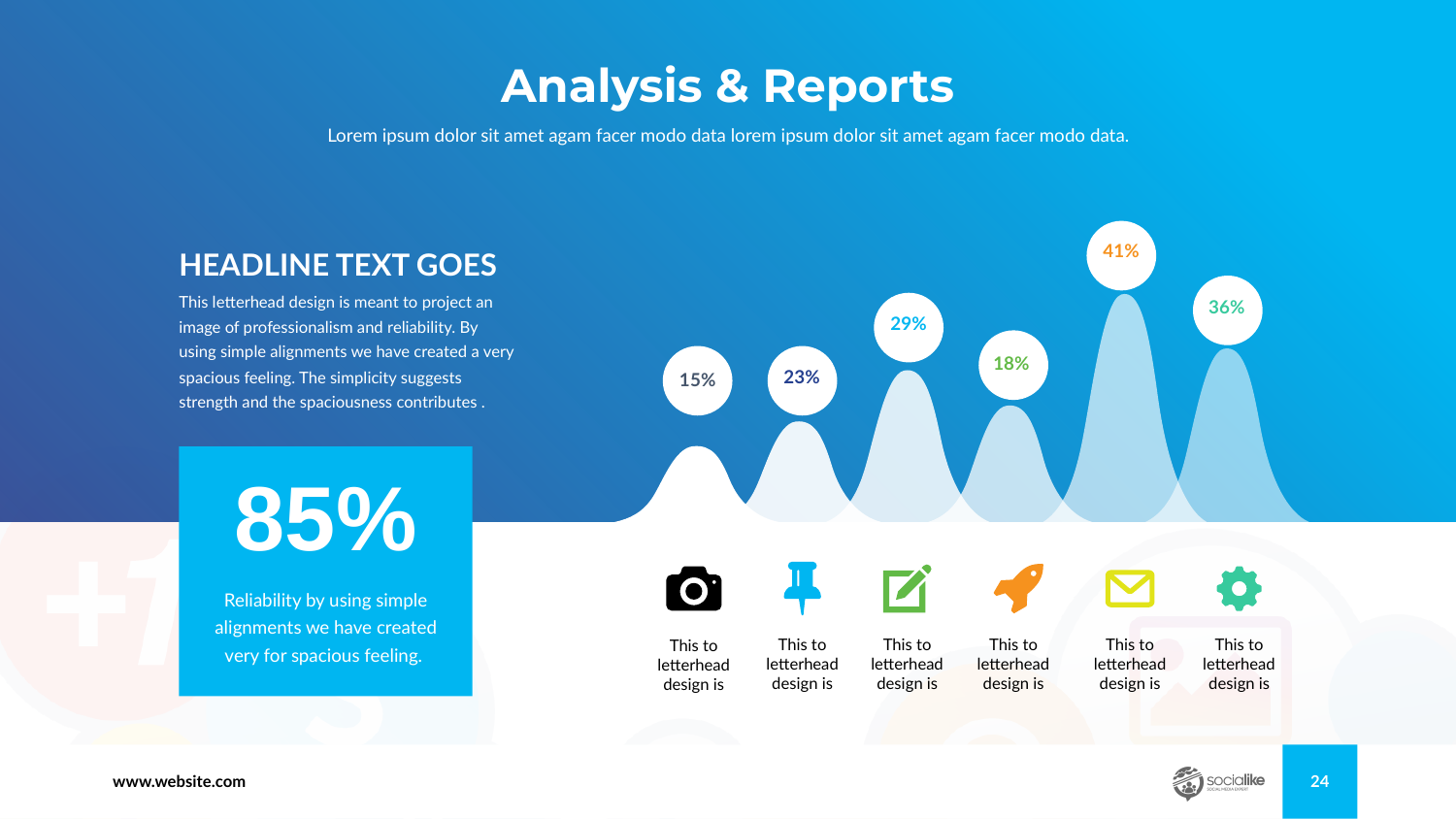

# Analysis & Reports
Lorem ipsum dolor sit amet agam facer modo data lorem ipsum dolor sit amet agam facer modo data.

41%
HEADLINE TEXT GOES

This letterhead design is meant to project an image of professionalism and reliability. By using simple alignments we have created a very spacious feeling. The simplicity suggests strength and the spaciousness contributes .
36%

29%

18%
23%
15%

85%

Reliability by using simple alignments we have created very for spacious feeling.
This to letterhead design is
This to letterhead design is
This to letterhead design is
This to letterhead design is
This to letterhead design is
This to letterhead design is
24
www.website.com